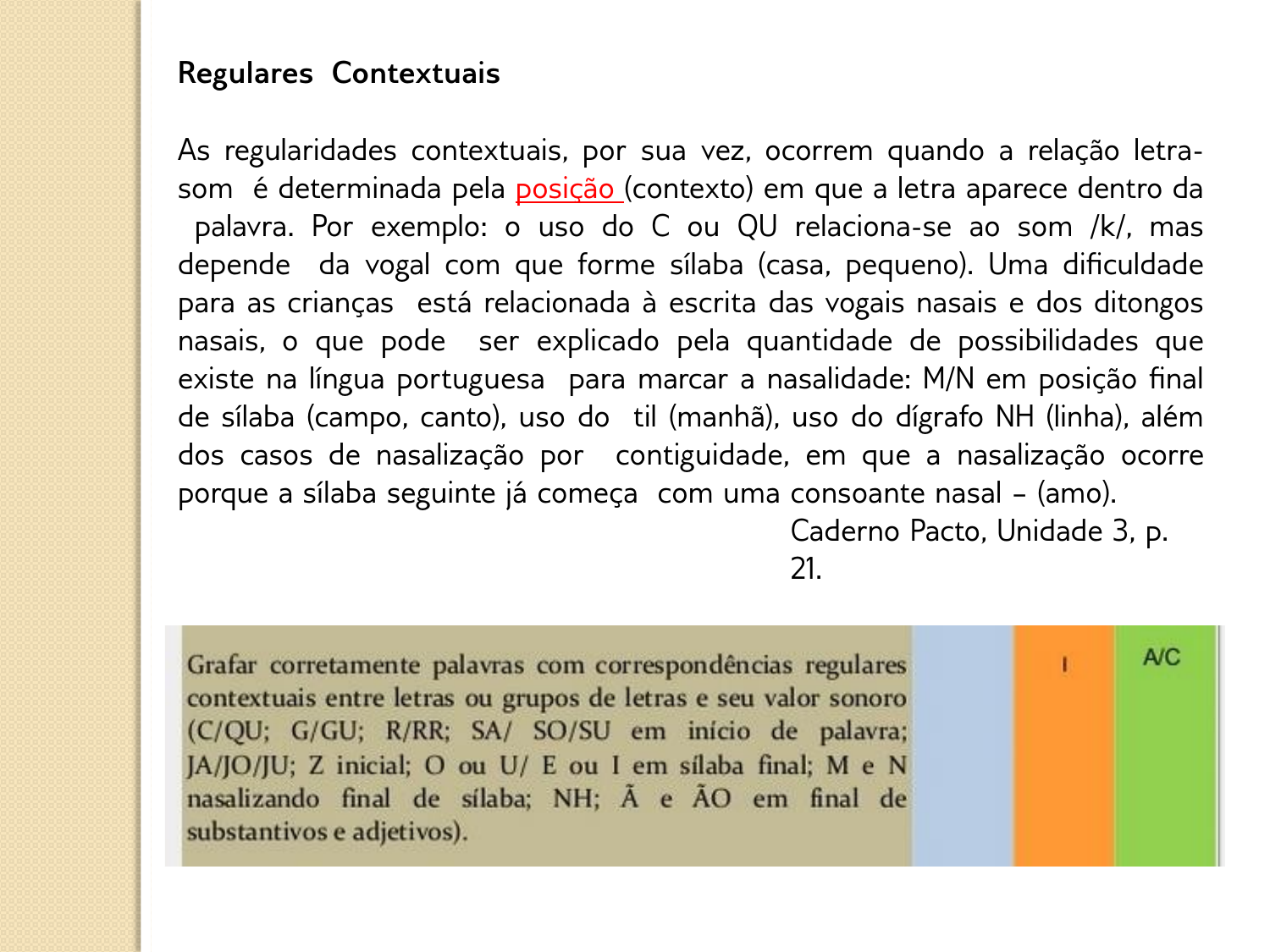

Regulares Contextuais

As regularidades contextuais, por sua vez, ocorrem quando a relação letra-som  é determinada pela posição (contexto) em que a letra aparece dentro da  palavra. Por exemplo: o uso do C ou QU relaciona-se ao som /k/, mas depende  da vogal com que forme sílaba (casa, pequeno). Uma dificuldade para as crianças  está relacionada à escrita das vogais nasais e dos ditongos nasais, o que pode  ser explicado pela quantidade de possibilidades que existe na língua portuguesa  para marcar a nasalidade: M/N em posição final de sílaba (campo, canto), uso do  til (manhã), uso do dígrafo NH (linha), além dos casos de nasalização por  contiguidade, em que a nasalização ocorre porque a sílaba seguinte já começa  com uma consoante nasal – (amo).
Caderno Pacto, Unidade 3, p. 21.